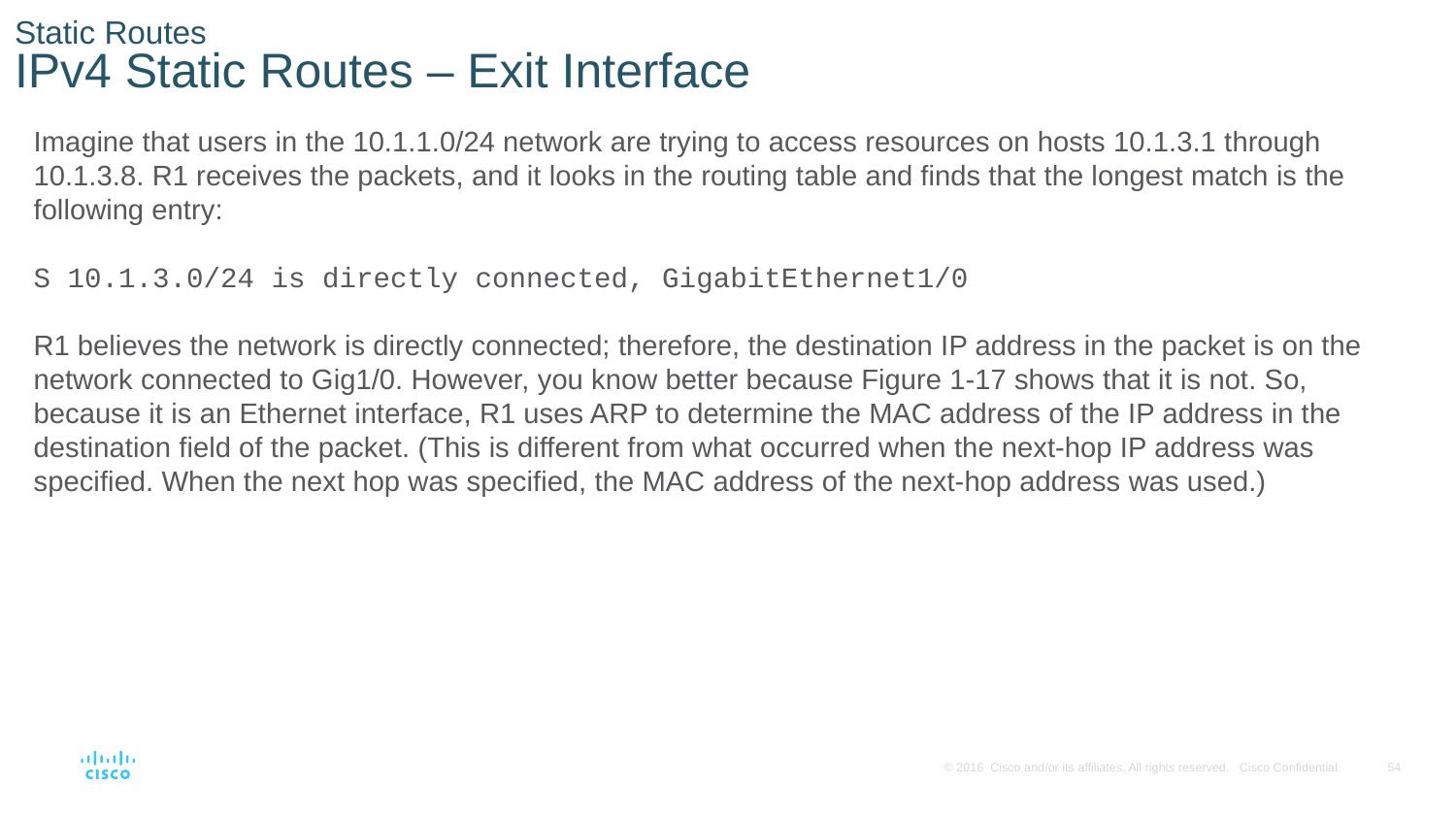

# Static Routes IPv4 Static Routes – Exit Interface
Imagine that users in the 10.1.1.0/24 network are trying to access resources on hosts 10.1.3.1 through 10.1.3.8. R1 receives the packets, and it looks in the routing table and finds that the longest match is the following entry:

S 10.1.3.0/24 is directly connected, GigabitEthernet1/0

R1 believes the network is directly connected; therefore, the destination IP address in the packet is on the network connected to Gig1/0. However, you know better because Figure 1-17 shows that it is not. So, because it is an Ethernet interface, R1 uses ARP to determine the MAC address of the IP address in the destination field of the packet. (This is different from what occurred when the next-hop IP address was specified. When the next hop was specified, the MAC address of the next-hop address was used.)